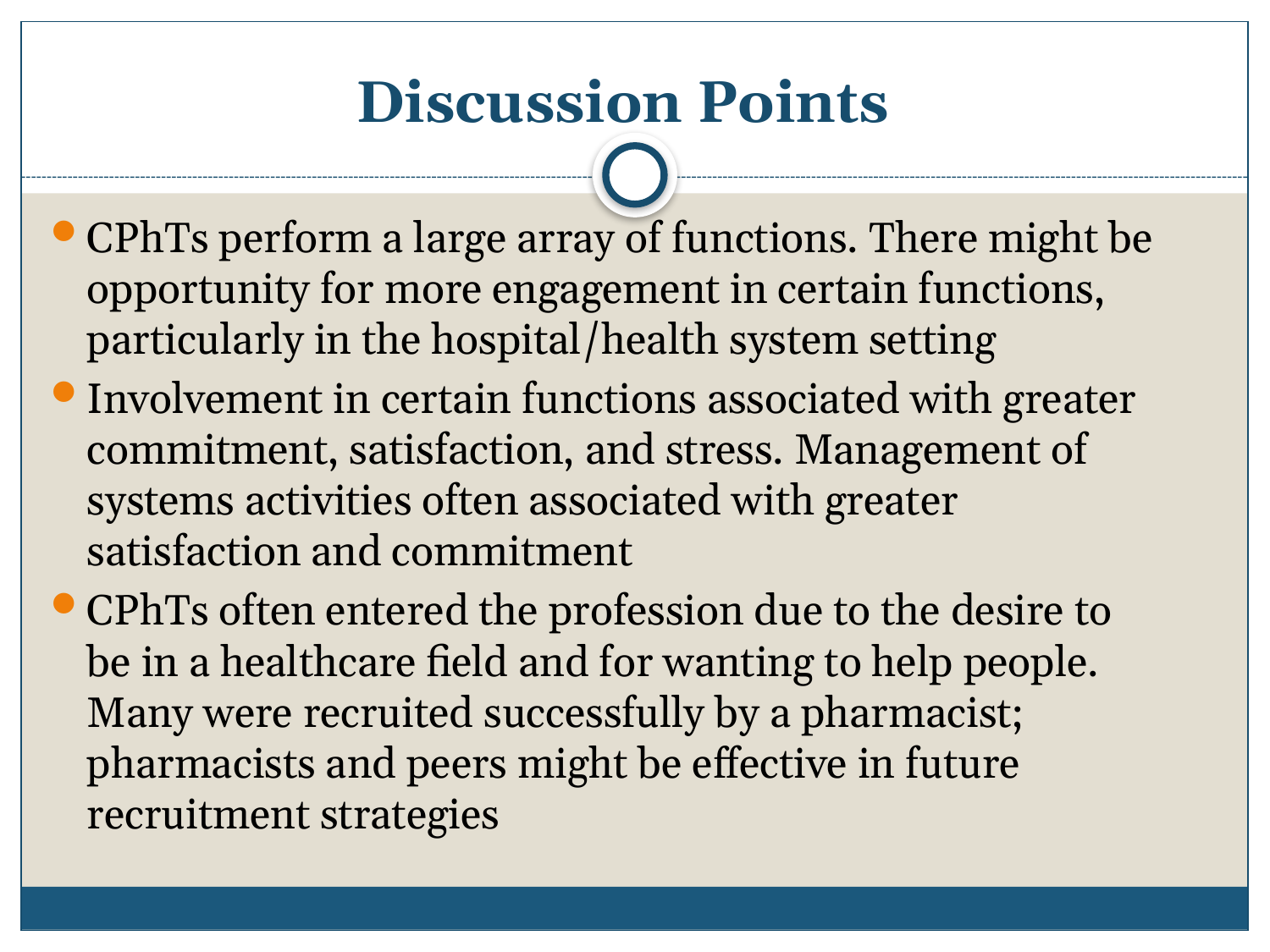

# Discussion Points
CPhTs perform a large array of functions. There might be opportunity for more engagement in certain functions, particularly in the hospital/health system setting
Involvement in certain functions associated with greater commitment, satisfaction, and stress. Management of systems activities often associated with greater satisfaction and commitment
CPhTs often entered the profession due to the desire to be in a healthcare field and for wanting to help people. Many were recruited successfully by a pharmacist; pharmacists and peers might be effective in future recruitment strategies